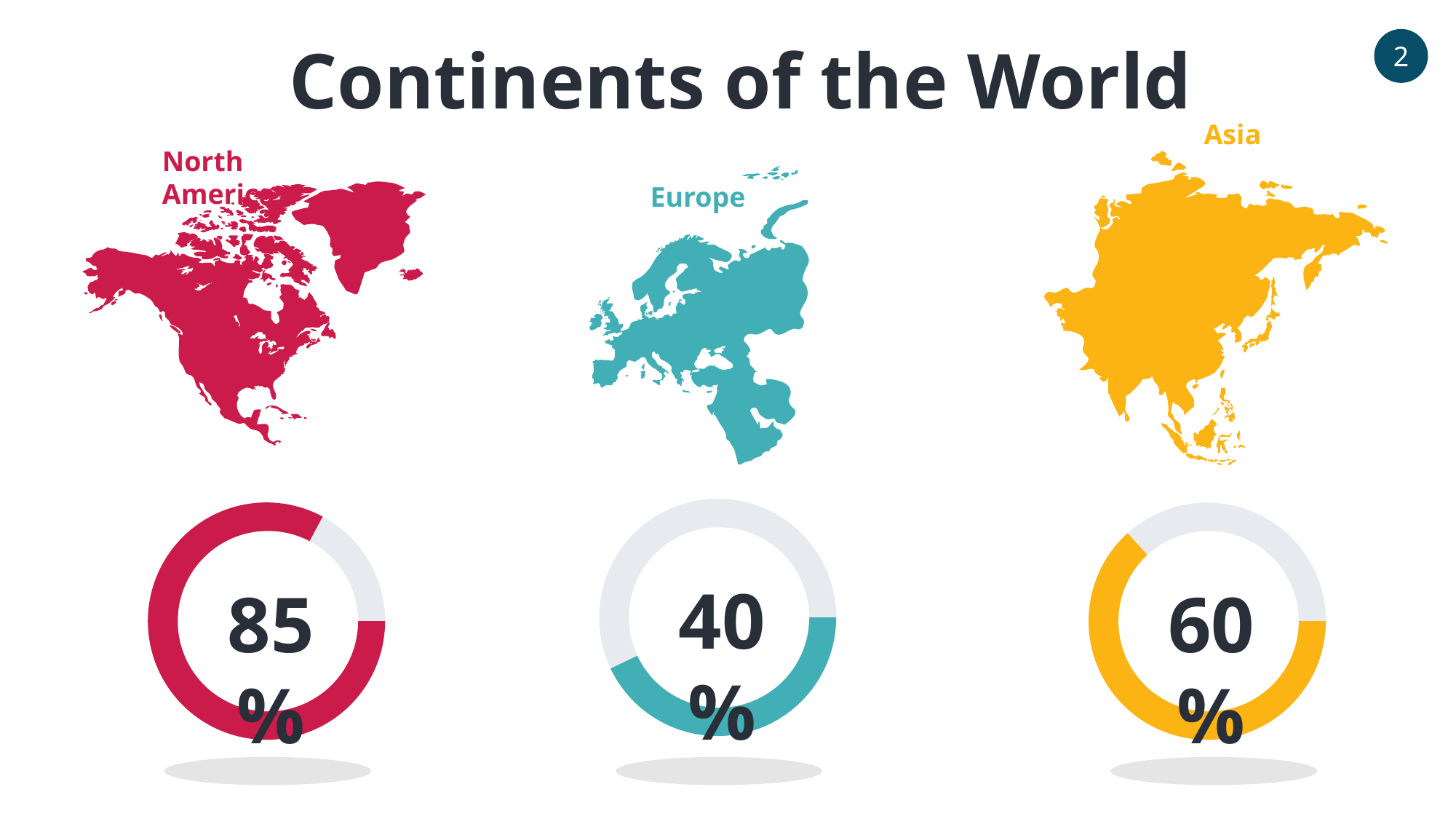

Continents of the World
2
Asia
North America

Europe

40%
85%
60%